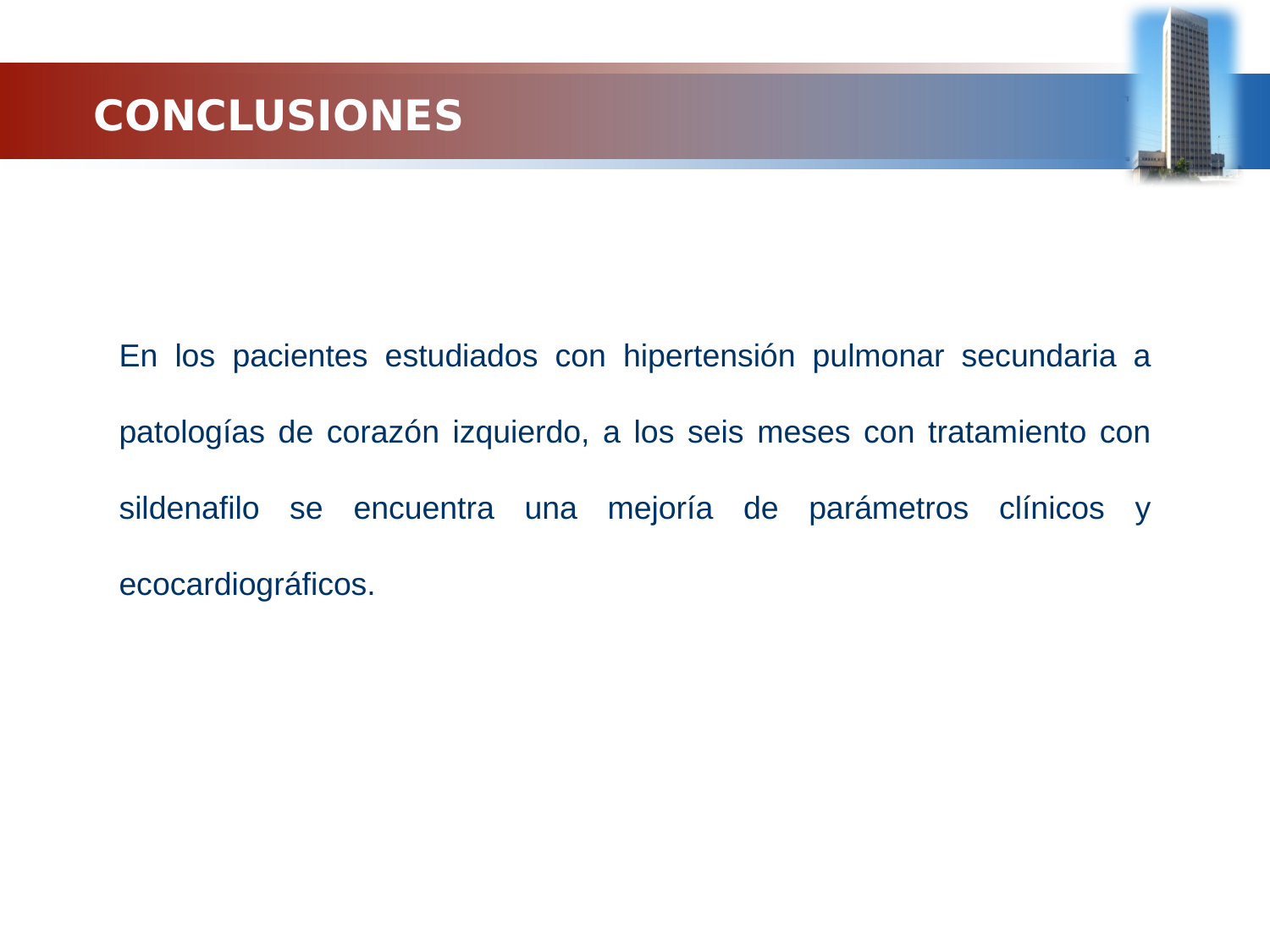

CONCLUSIONES
En los pacientes estudiados con hipertensión pulmonar secundaria a patologías de corazón izquierdo, a los seis meses con tratamiento con sildenafilo se encuentra una mejoría de parámetros clínicos y ecocardiográficos.